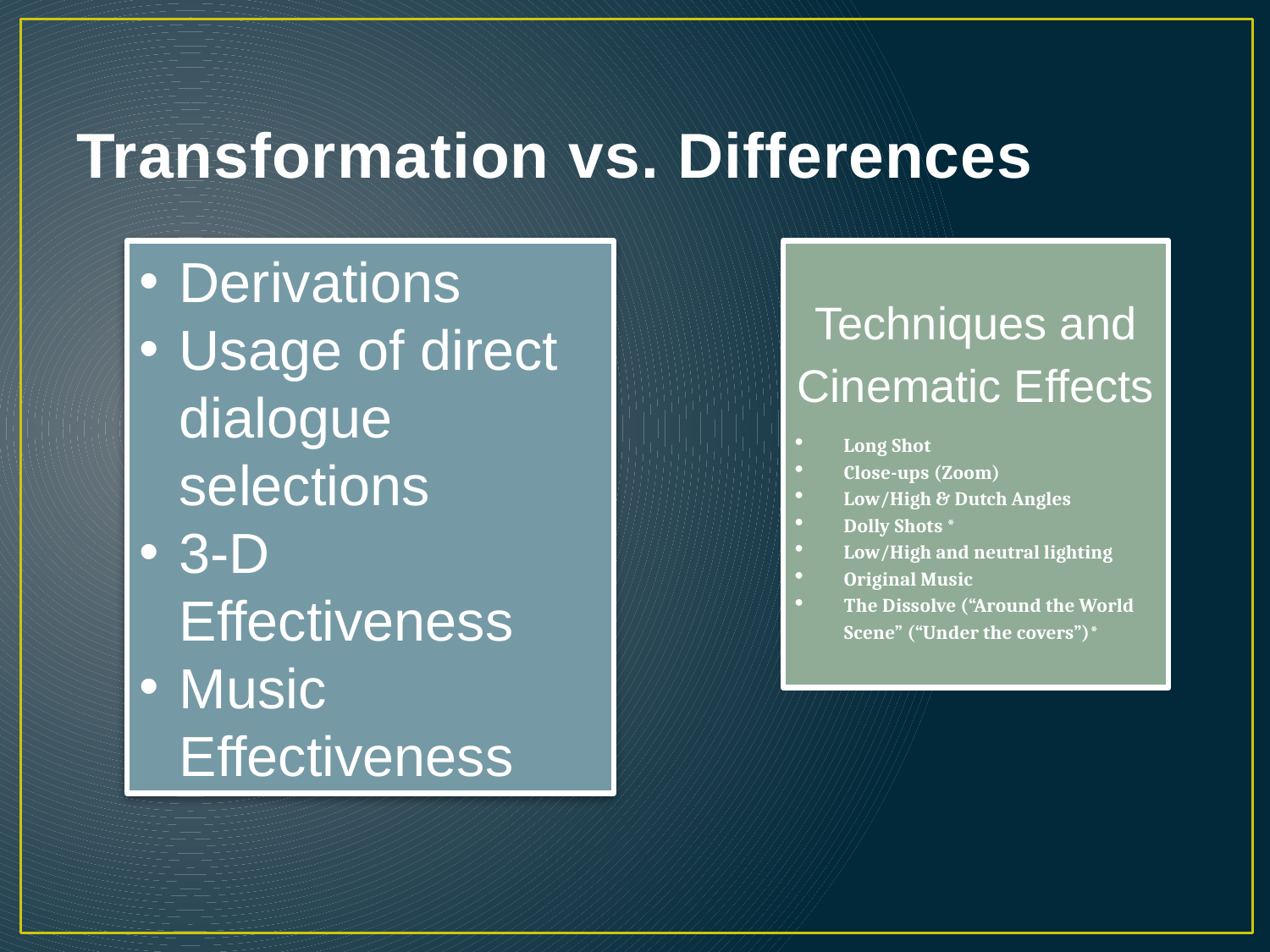

# Transformation vs. Differences
Derivations
Usage of direct dialogue selections
3-D Effectiveness
Music Effectiveness
Techniques and Cinematic Effects
Long Shot
Close-ups (Zoom)
Low/High & Dutch Angles
Dolly Shots *
Low/High and neutral lighting
Original Music
The Dissolve (“Around the World Scene” (“Under the covers”)*